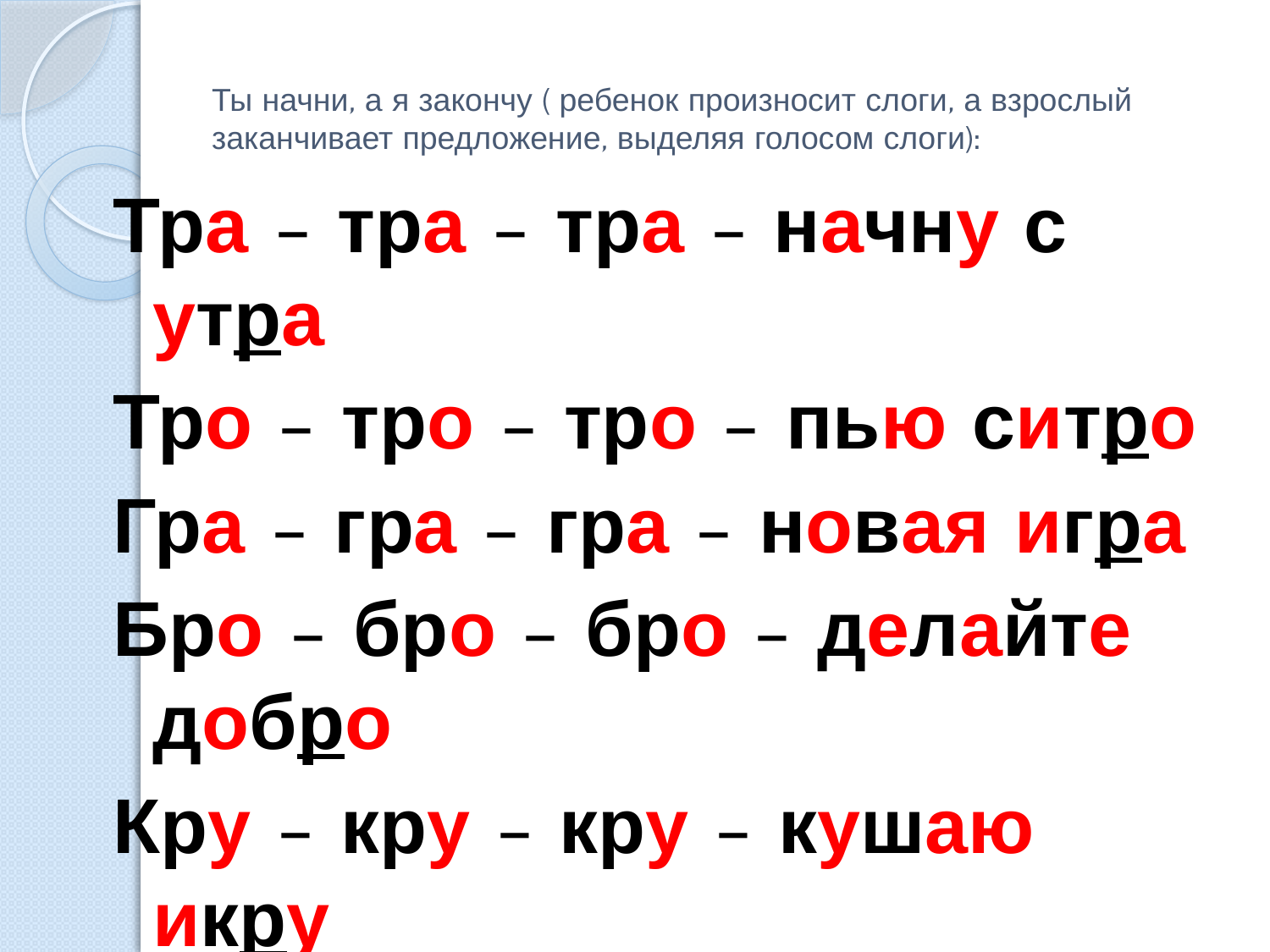

# Ты начни, а я закончу ( ребенок произносит слоги, а взрослый заканчивает предложение, выделяя голосом слоги):
Тра – тра – тра – начну с утра
Тро – тро – тро – пью ситро
Гра – гра – гра – новая игра
Бро – бро – бро – делайте добро
Кру – кру – кру – кушаю икру